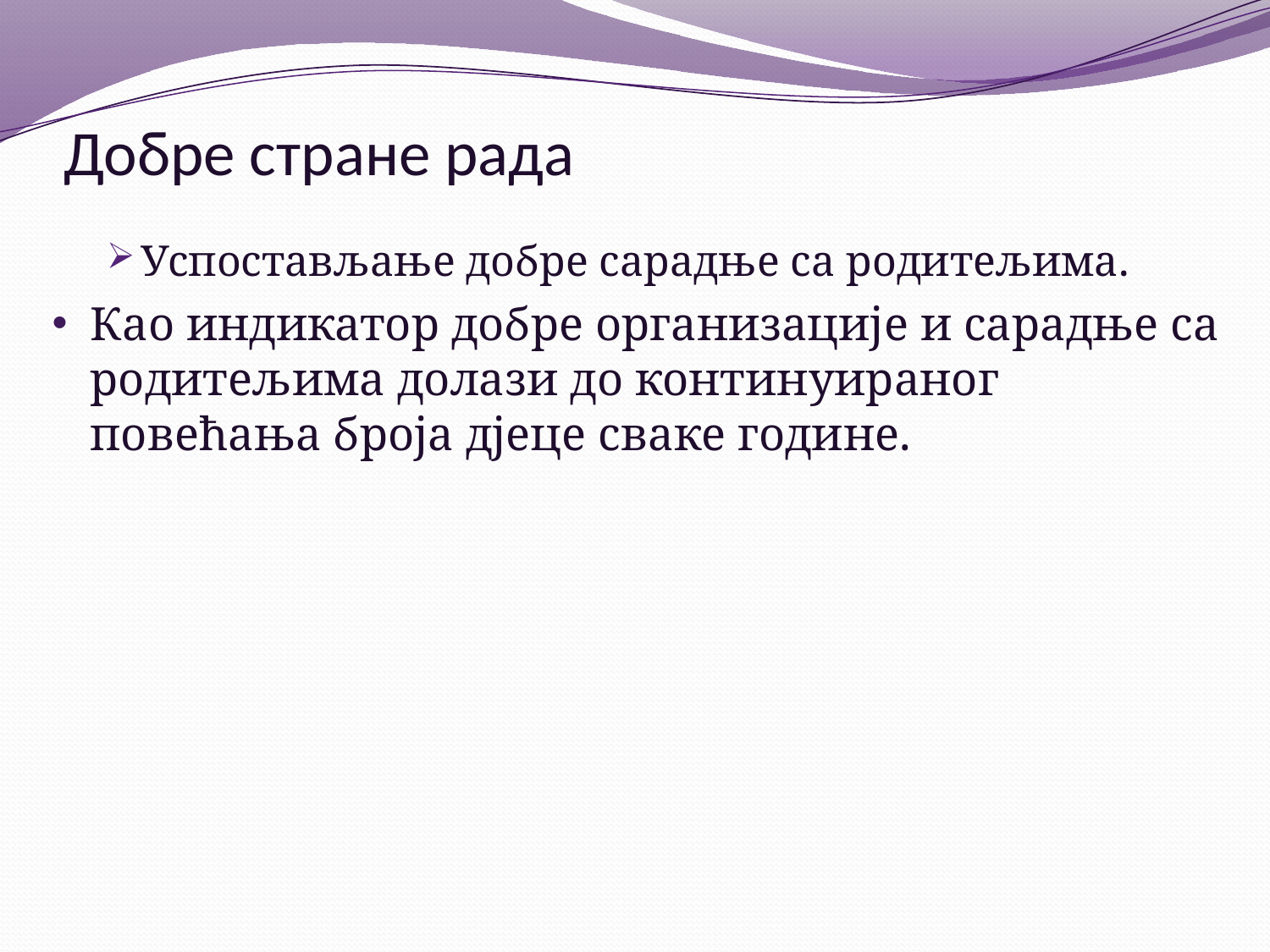

# Добре стране рада
Успостављање добре сарадње са родитељима.
Као индикатор добре организације и сарадње са родитељима долази до континуираног повећања броја дјеце сваке године.